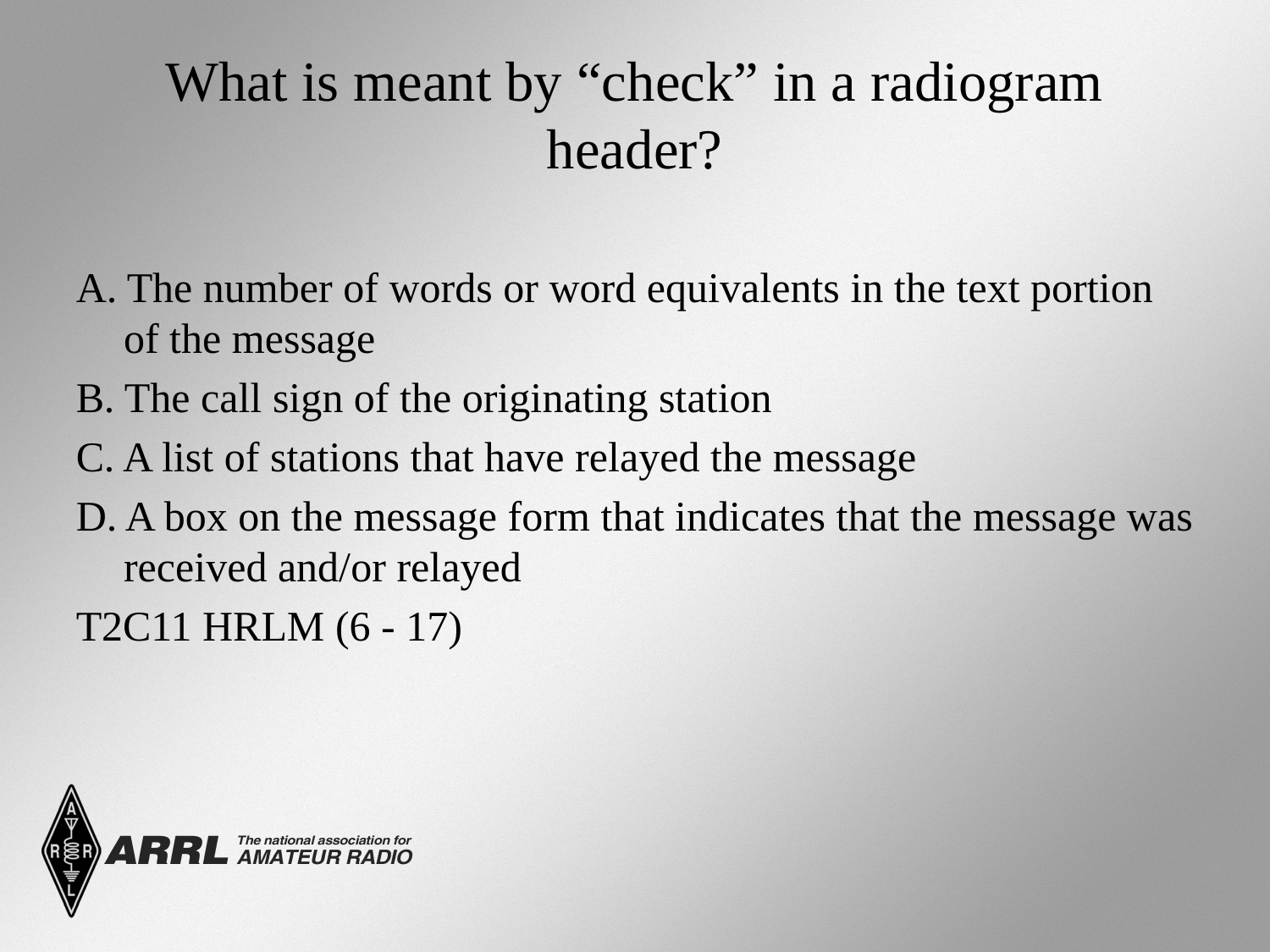

# What is meant by “check” in a radiogram header?
A. The number of words or word equivalents in the text portion of the message
B. The call sign of the originating station
C. A list of stations that have relayed the message
D. A box on the message form that indicates that the message was received and/or relayed
T2C11 HRLM (6 - 17)